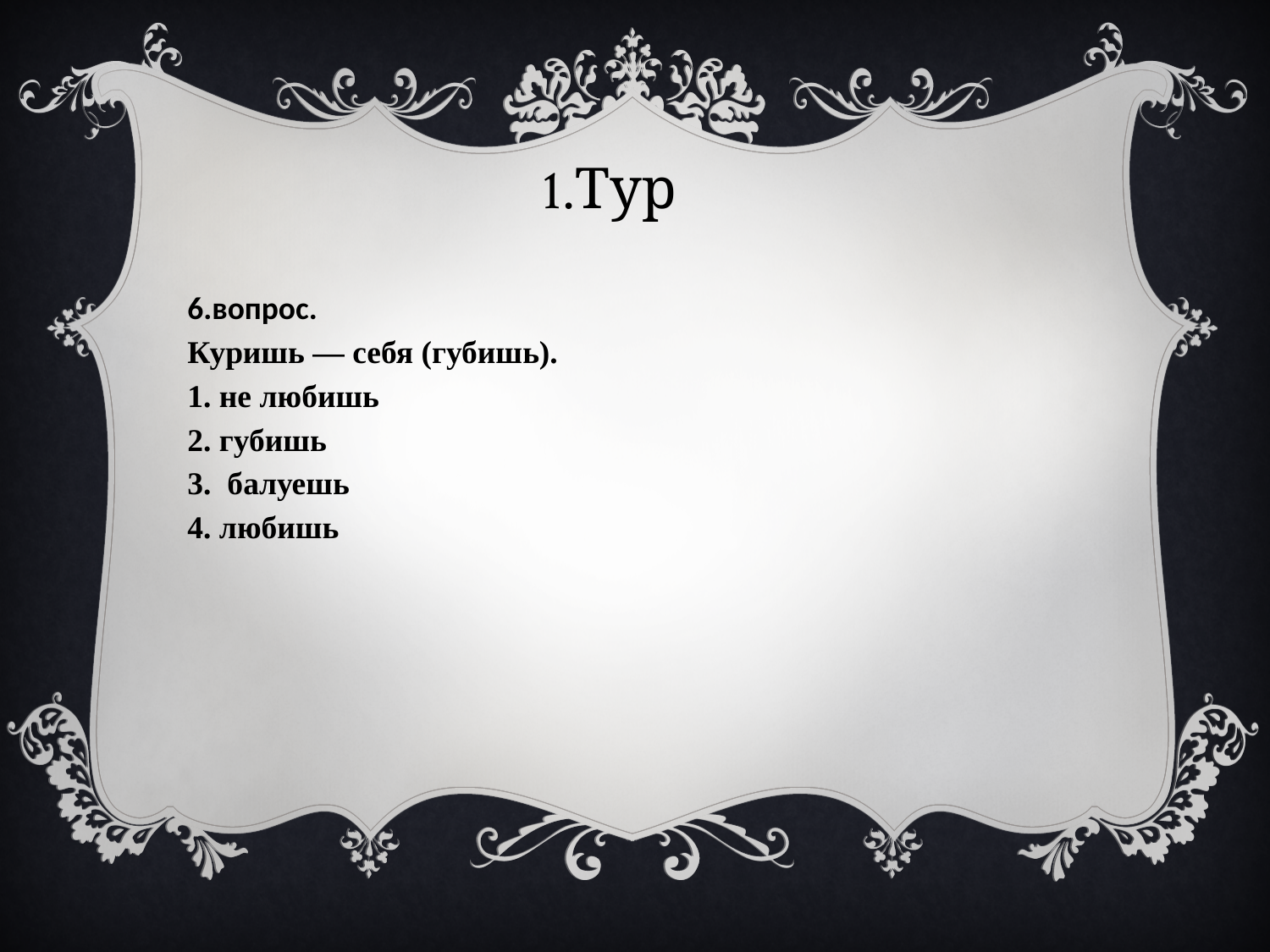

1.Тур
6.вопрос.
Куришь — себя (губишь).
1. не любишь
2. губишь
3.  балуешь
4. любишь